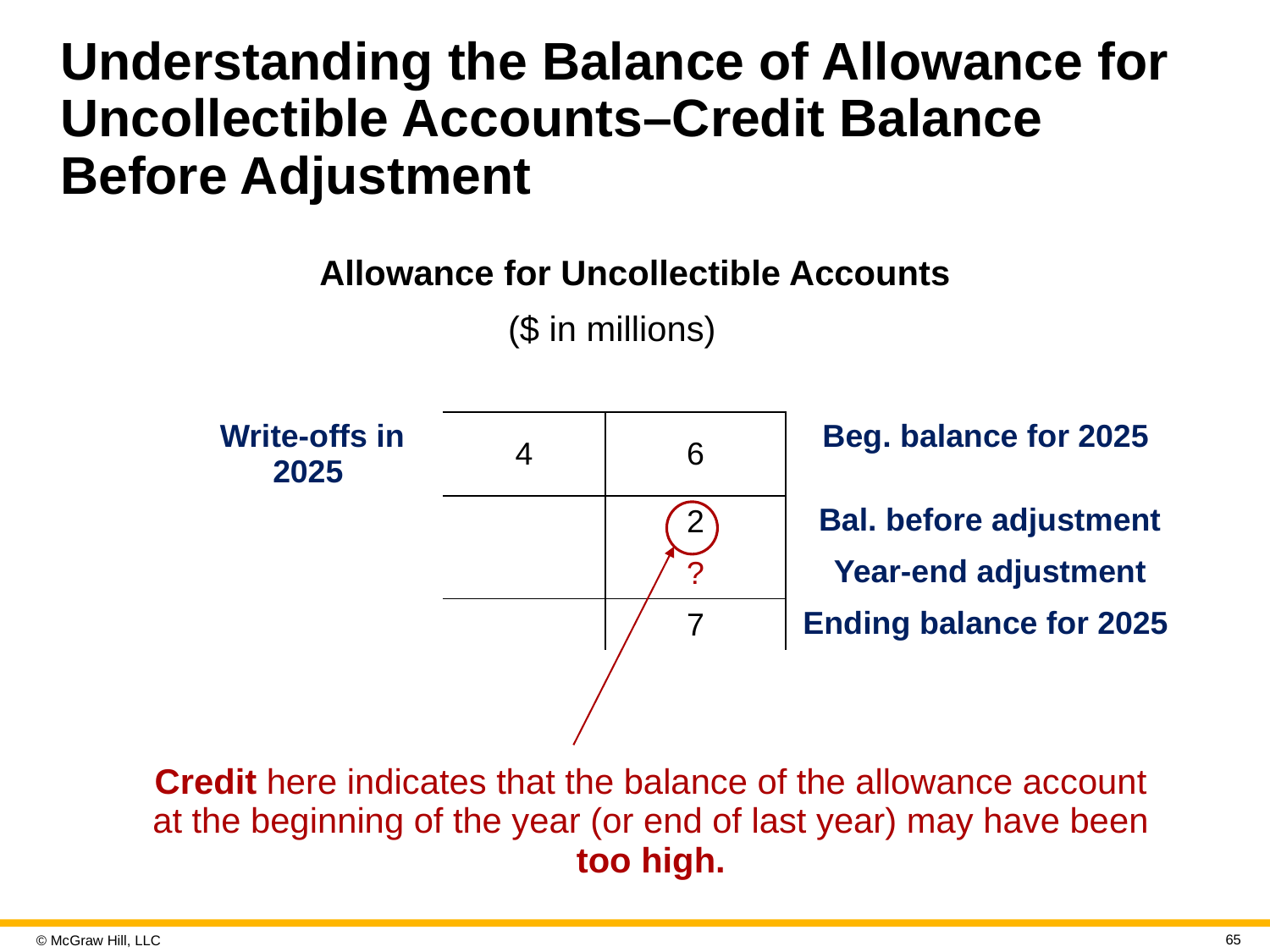

# Understanding the Balance of Allowance for Uncollectible Accounts–Credit Balance Before Adjustment
Allowance for Uncollectible Accounts
($ in millions)
| Write-offs in 2025 | 4 | 6 | Beg. balance for 2025 |
| --- | --- | --- | --- |
|  |  | 2 | Bal. before adjustment |
|  |  | ? | Year-end adjustment |
|  |  | 7 | Ending balance for 2025 |

Credit here indicates that the balance of the allowance account at the beginning of the year (or end of last year) may have been too high.
65